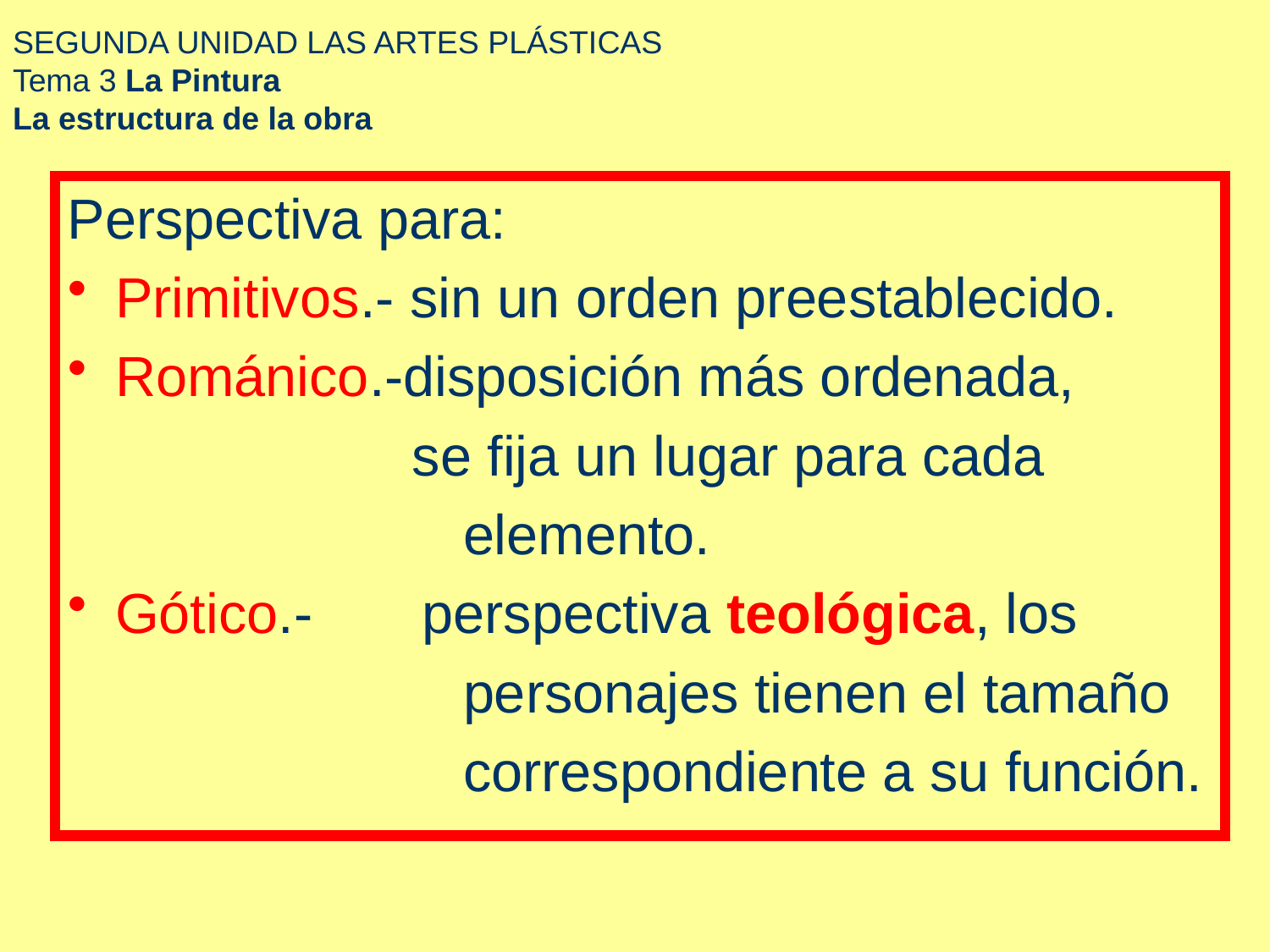

# SEGUNDA UNIDAD LAS ARTES PLÁSTICAS Tema 3 La Pintura La estructura de la obra
Perspectiva para:
Primitivos.- sin un orden preestablecido.
Románico.-disposición más ordenada,
                      se fija un lugar para cada
			      elemento.
Gótico.-       perspectiva teológica, los
			      personajes tienen el tamaño
			      correspondiente a su función.